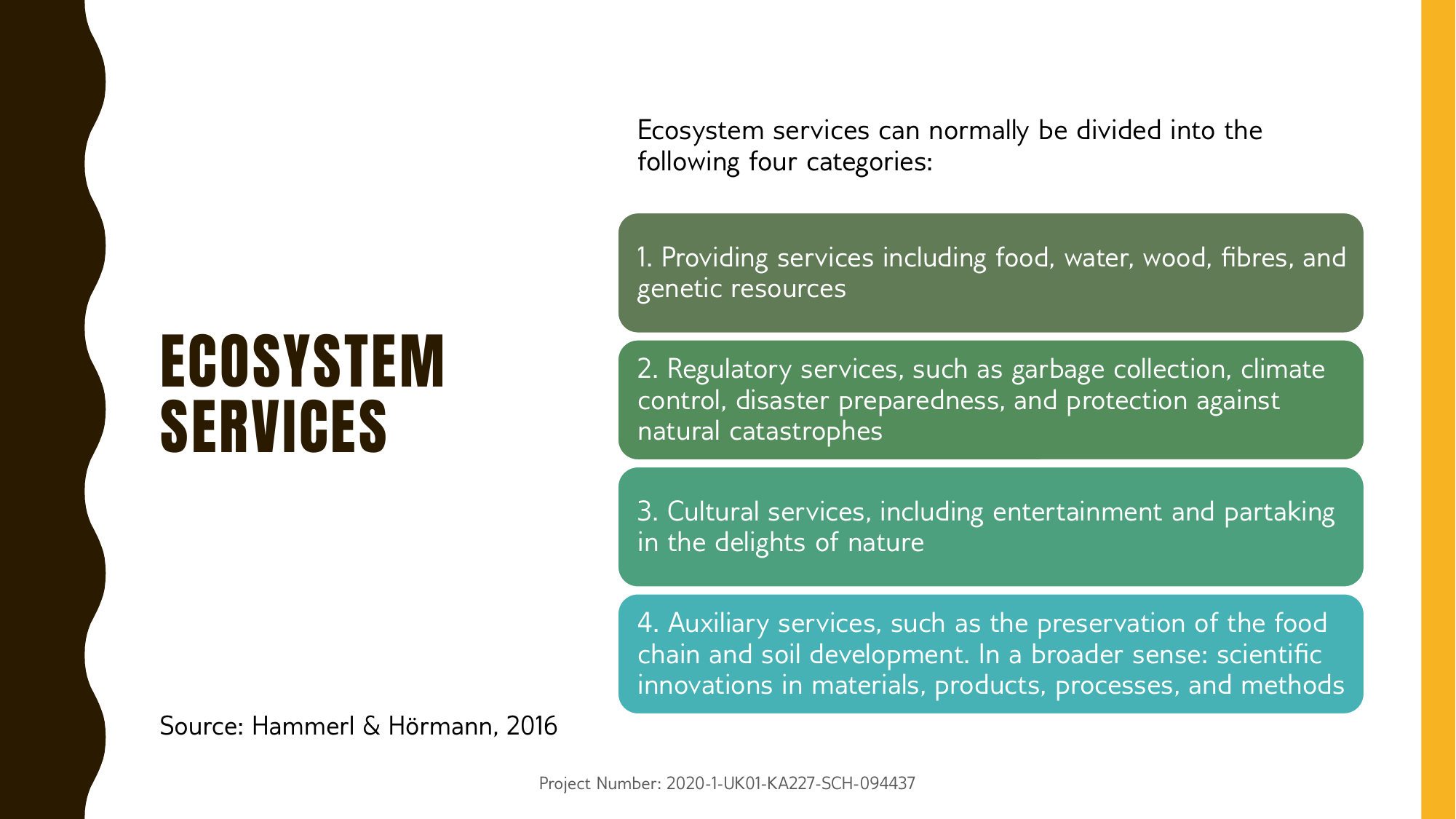

# Ecosystem services
Ecosystem services can normally be divided into the following four categories:
1. Providing services including food, water, wood, fibres, and genetic resources
2. Regulatory services, such as garbage collection, climate control, disaster preparedness, and protection against natural catastrophes
3. Cultural services, including entertainment and partaking in the delights of nature
4. Auxiliary services, such as the preservation of the food chain and soil development. In a broader sense: scientific innovations in materials, products, processes, and methods
Source: Hammerl & Hörmann, 2016
Project Number: 2020-1-UK01-KA227-SCH-094437